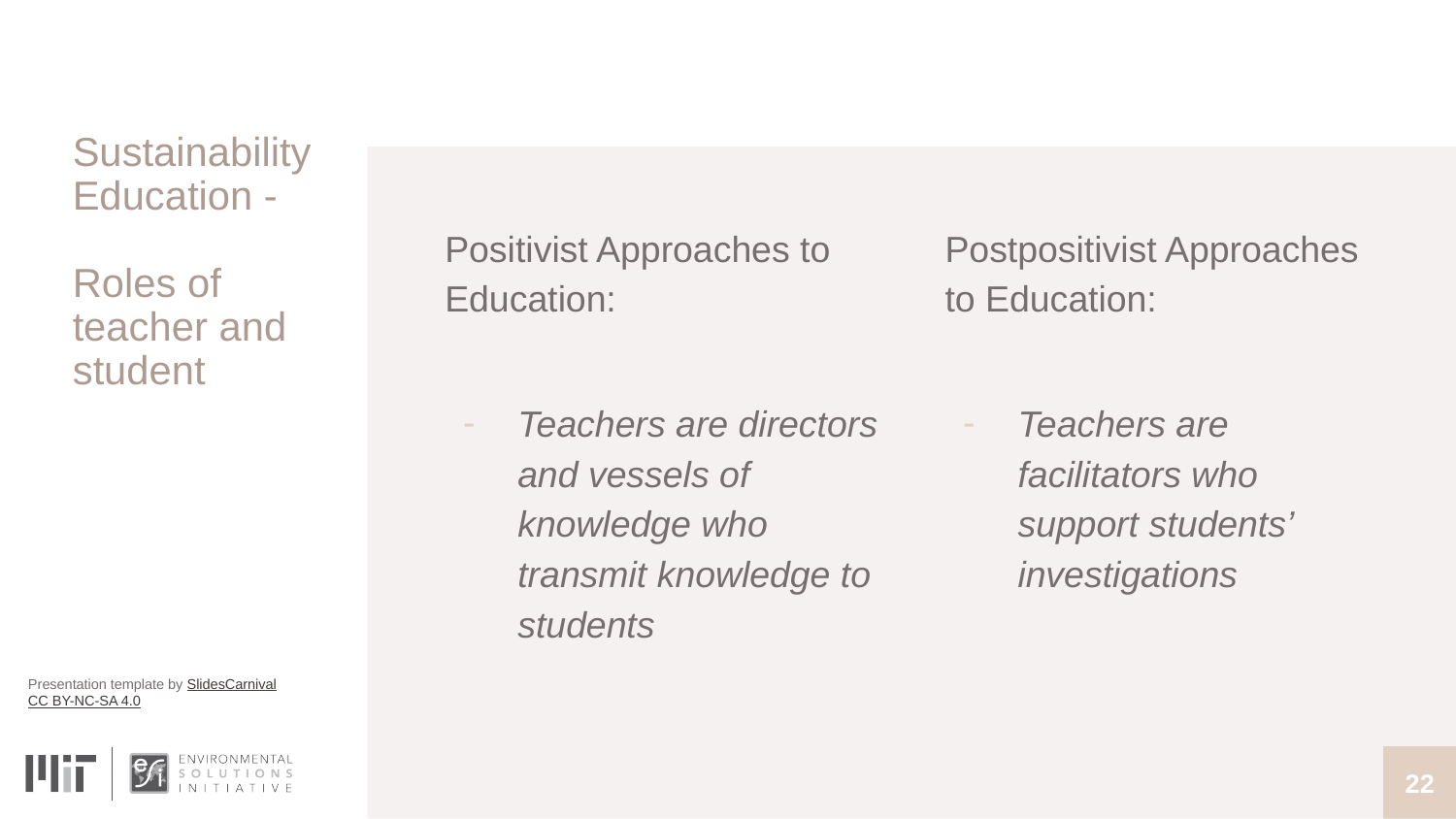

# Sustainability Education -

Roles of teacher and student
Positivist Approaches to Education:

Teachers are directors and vessels of knowledge who transmit knowledge to students

Postpositivist Approaches to Education:

Teachers are facilitators who support students’ investigations
22